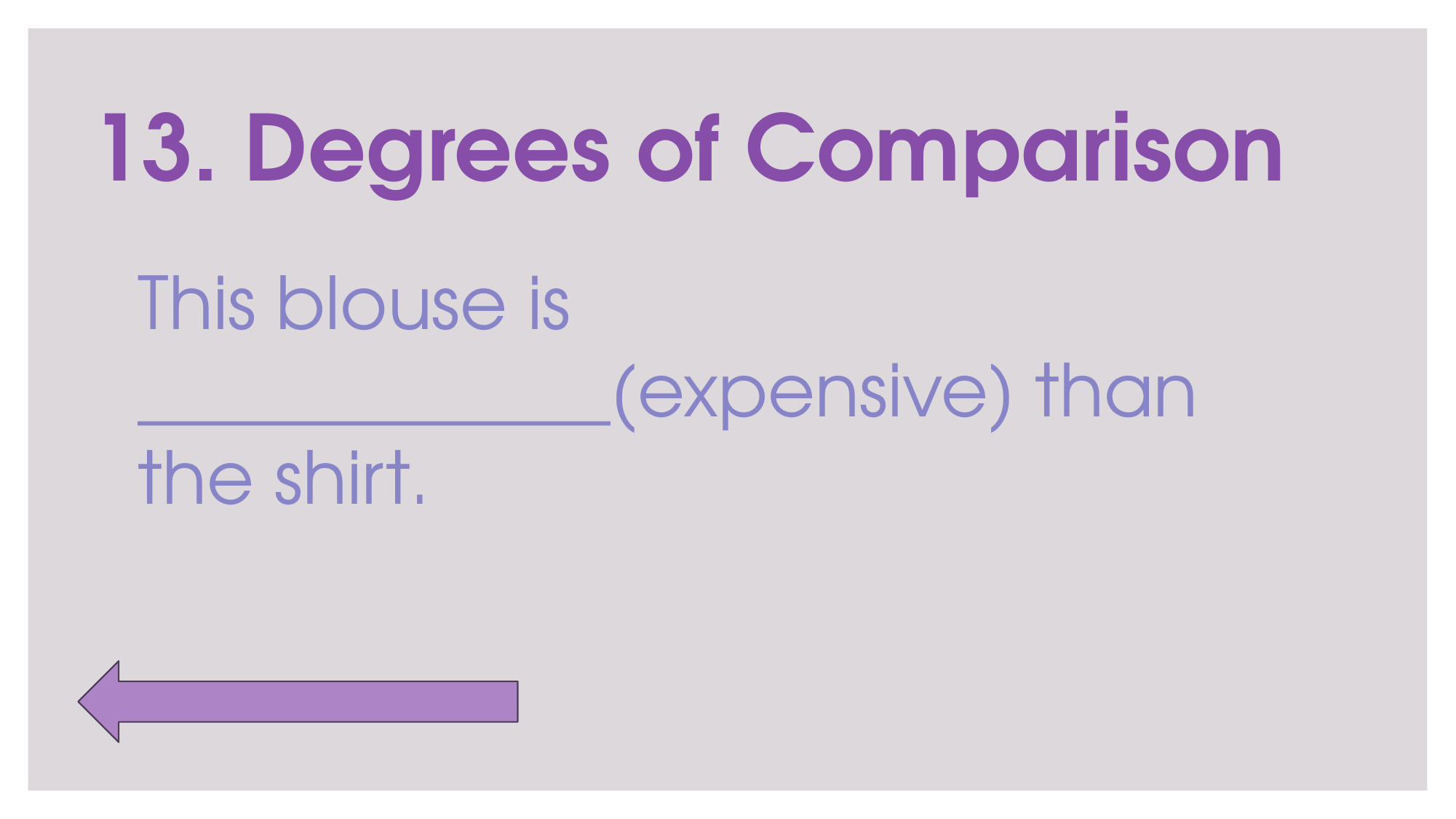

# 13. Degrees of Comparison
This blouse is _____________(expensive) than the shirt.